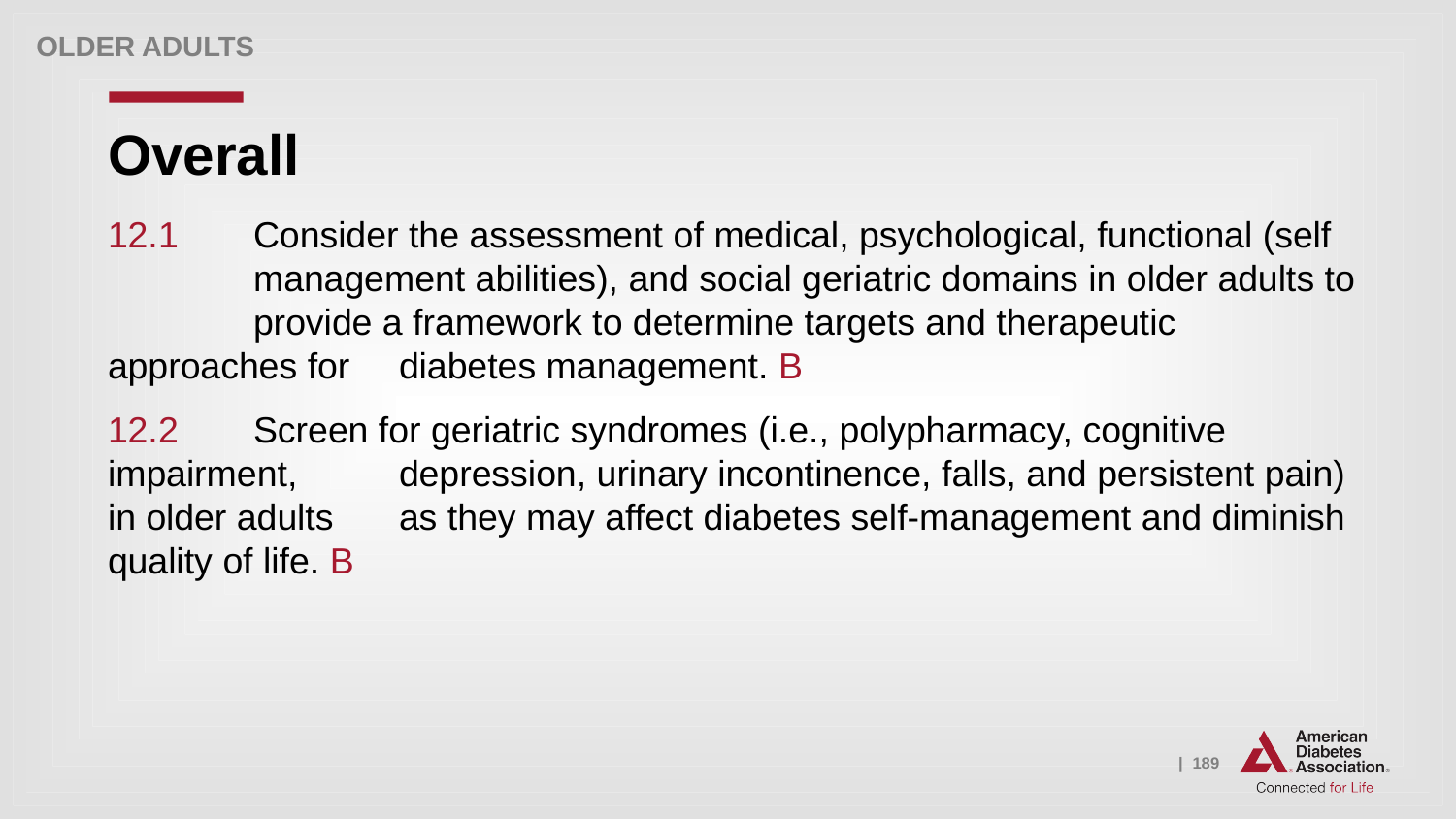

Older adults
# Overall
12.1 	Consider the assessment of medical, psychological, functional (self 	management abilities), and social geriatric domains in older adults to 	provide a framework to determine targets and therapeutic approaches for 	diabetes management. B
12.2 	Screen for geriatric syndromes (i.e., polypharmacy, cognitive impairment, 	depression, urinary incontinence, falls, and persistent pain) in older adults 	as they may affect diabetes self-management and diminish quality of life. B